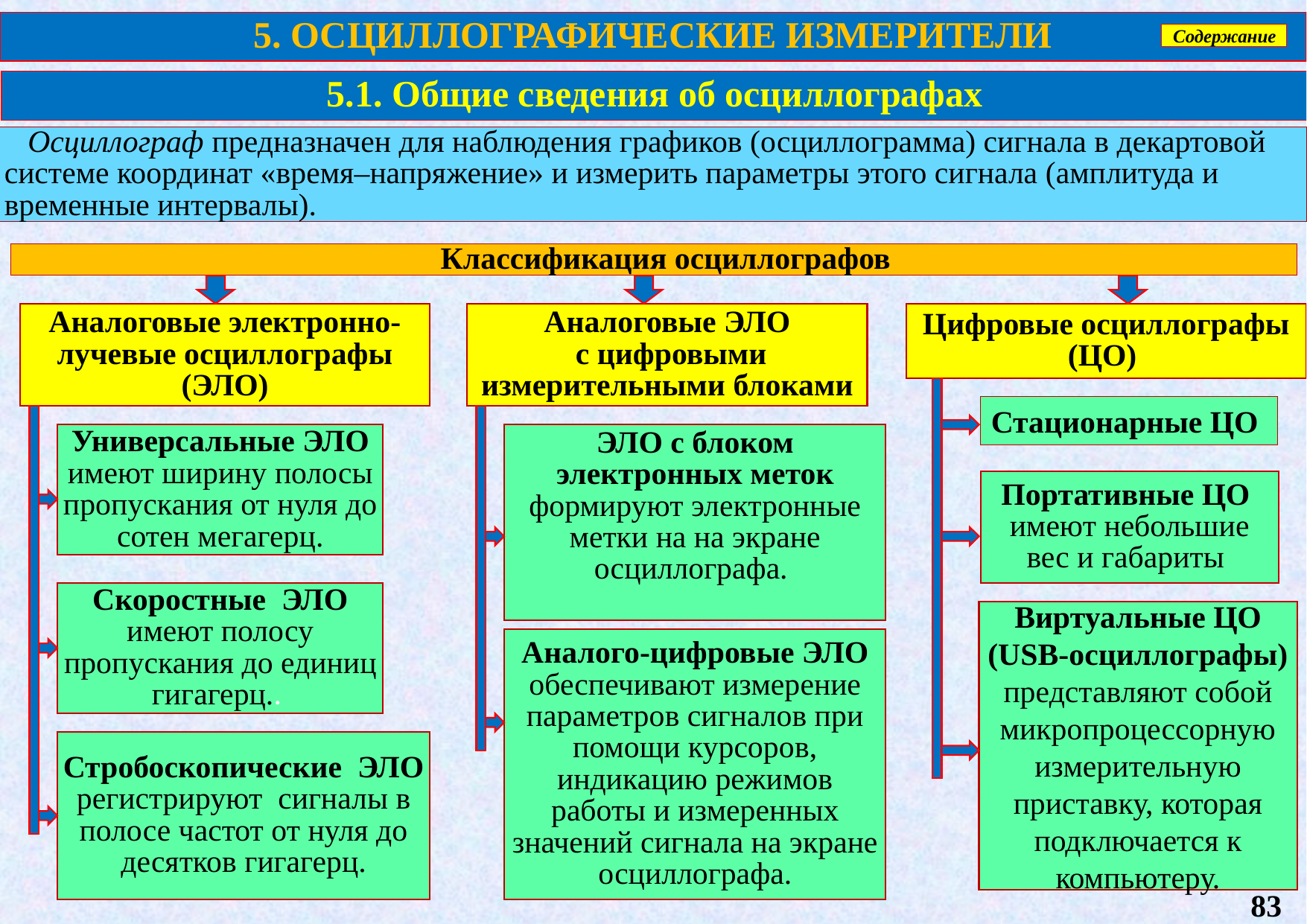

5. ОСЦИЛЛОГРАФИЧЕСКИЕ ИЗМЕРИТЕЛИ
Содержание
5.1. Общие сведения об осциллографах
   Осциллограф предназначен для наблюдения графиков (осциллограмма) сигнала в декартовой системе координат «время–напряжение» и измерить параметры этого сигнала (амплитуда и временные интервалы).
   Классификация осциллографов

Аналоговые электронно-лучевые осциллографы (ЭЛО)
Аналоговые ЭЛО
 с цифровыми измерительными блоками
Цифровые осциллографы (ЦО)

Стационарные ЦО

Универсальные ЭЛО имеют ширину полосы пропускания от нуля до сотен мегагерц.
ЭЛО с блоком электронных меток формируют электронные метки на на экране осциллографа.

Портативные ЦО  имеют небольшие вес и габариты

Скоростные  ЭЛО имеют полосу пропускания до единиц гигагерц..
Виртуальные ЦО (USB-осциллографы) представляют собой микропроцессорную измерительную приставку, которая подключается к компьютеру.
Аналого-цифровые ЭЛО обеспечивают измерение параметров сигналов при помощи курсоров, индикацию режимов работы и измеренных значений сигнала на экране осциллографа.

Стробоскопические  ЭЛО регистрируют  сигналы в полосе частот от нуля до десятков гигагерц.

83